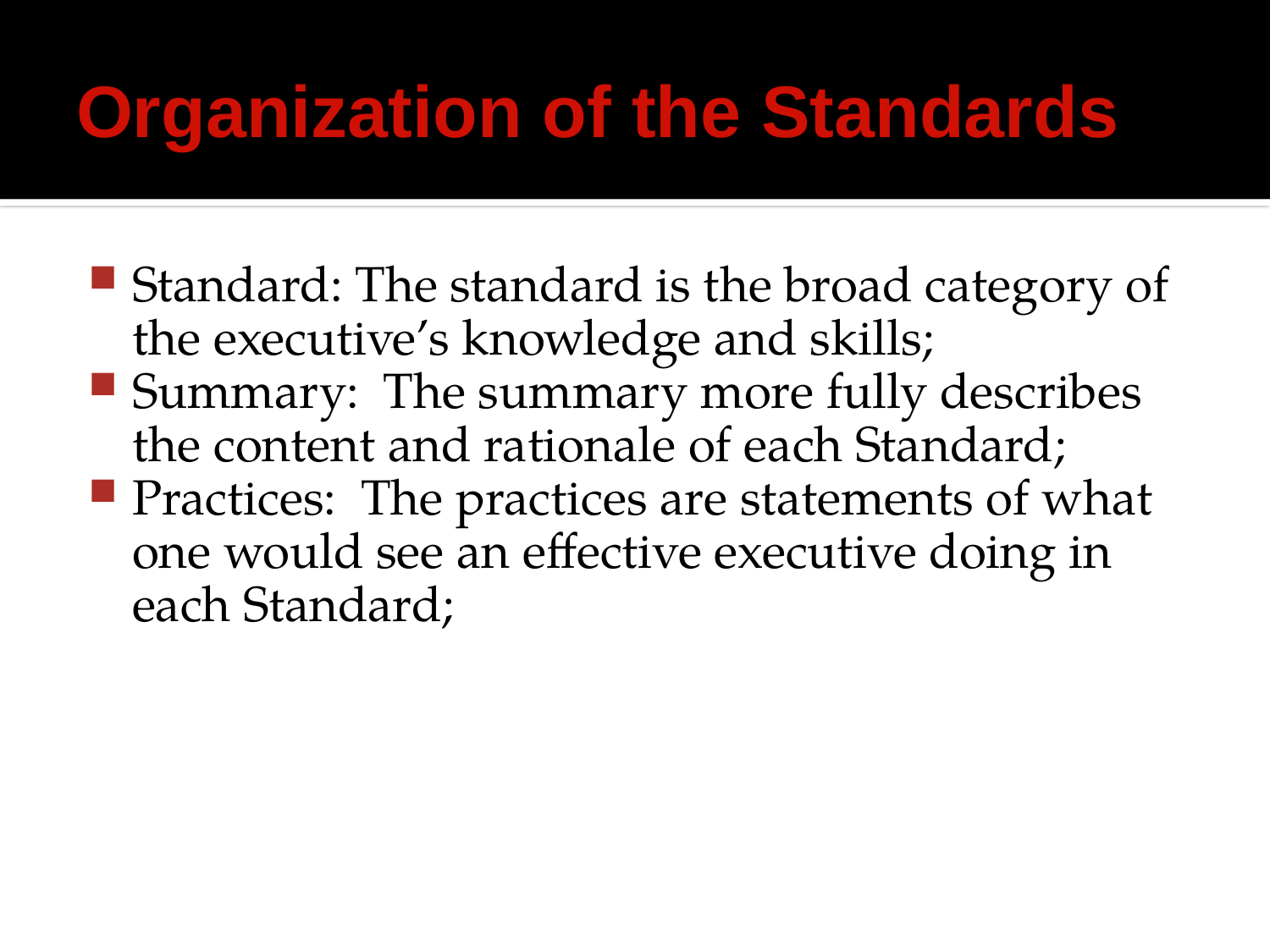

# Organization of the Standards
Standard: The standard is the broad category of the executive’s knowledge and skills;
Summary:  The summary more fully describes the content and rationale of each Standard;
Practices:  The practices are statements of what one would see an effective executive doing in each Standard;